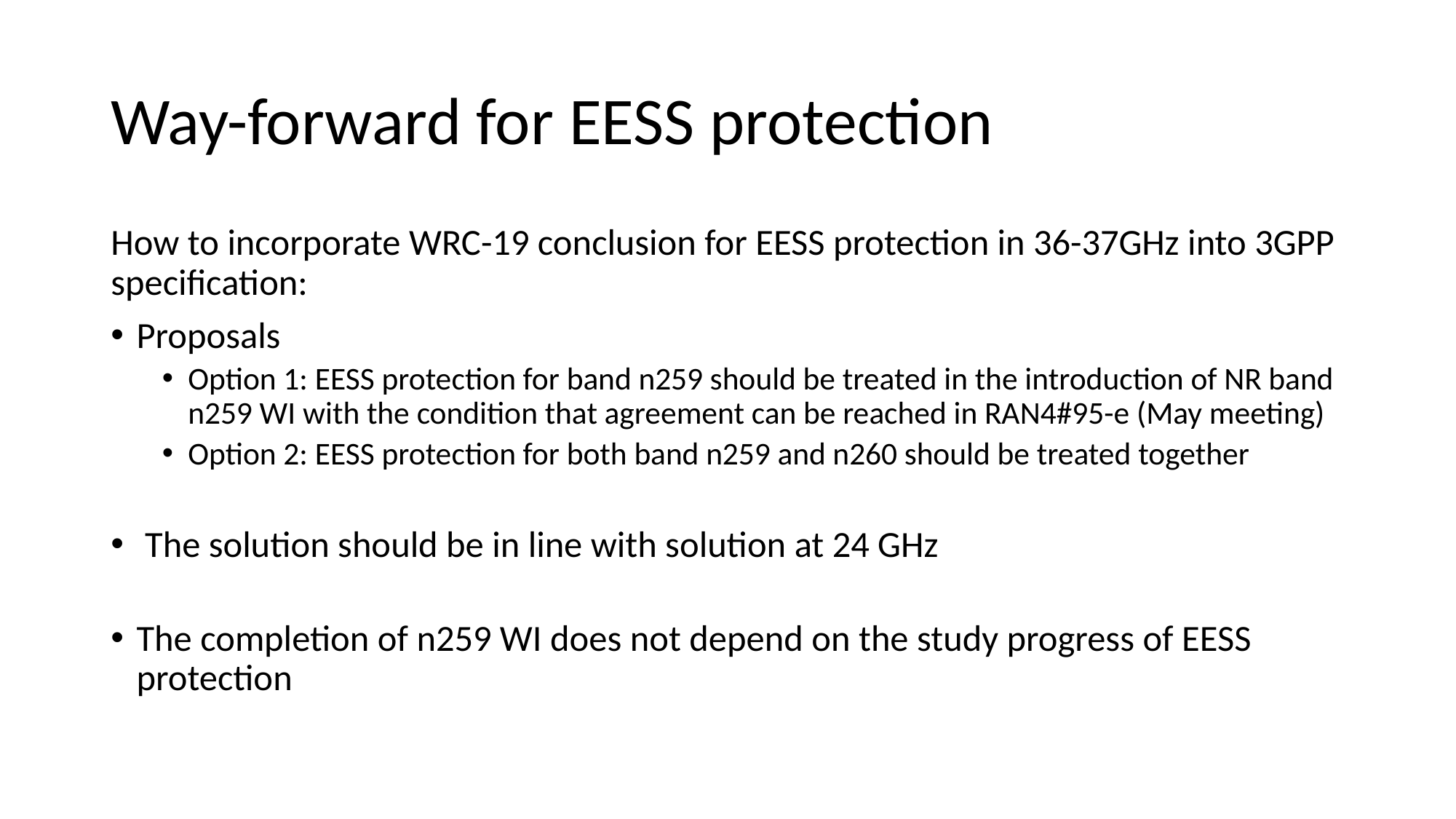

# Way-forward for EESS protection
How to incorporate WRC-19 conclusion for EESS protection in 36-37GHz into 3GPP specification:
Proposals
Option 1: EESS protection for band n259 should be treated in the introduction of NR band n259 WI with the condition that agreement can be reached in RAN4#95-e (May meeting)
Option 2: EESS protection for both band n259 and n260 should be treated together

 The solution should be in line with solution at 24 GHz

The completion of n259 WI does not depend on the study progress of EESS protection